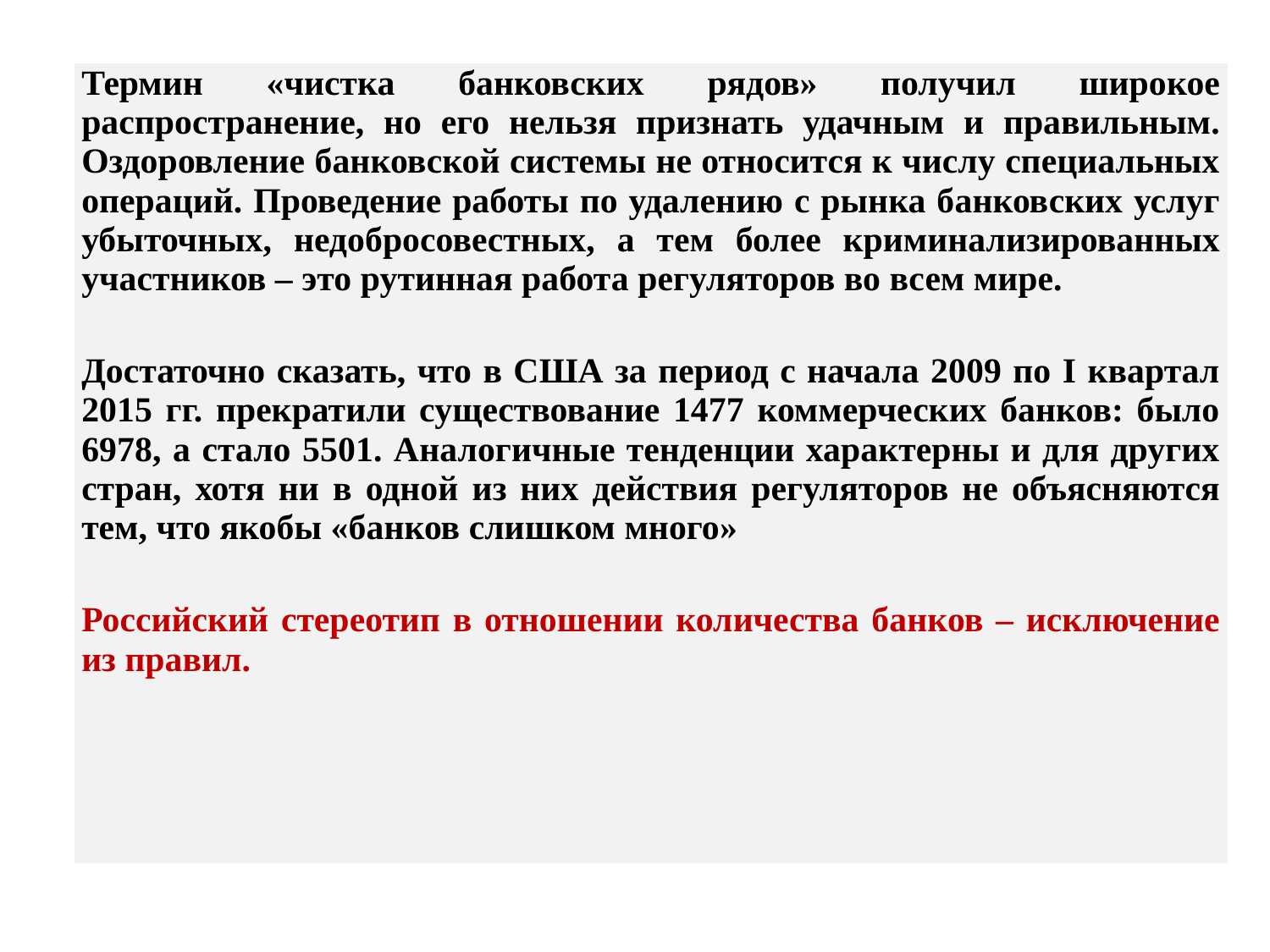

| Термин «чистка банковских рядов» получил широкое распространение, но его нельзя признать удачным и правильным. Оздоровление банковской системы не относится к числу специальных операций. Проведение работы по удалению с рынка банковских услуг убыточных, недобросовестных, а тем более криминализированных участников – это рутинная работа регуляторов во всем мире. Достаточно сказать, что в США за период с начала 2009 по I квартал 2015 гг. прекратили существование 1477 коммерческих банков: было 6978, а стало 5501. Аналогичные тенденции характерны и для других стран, хотя ни в одной из них действия регуляторов не объясняются тем, что якобы «банков слишком много» Российский стереотип в отношении количества банков – исключение из правил. |
| --- |